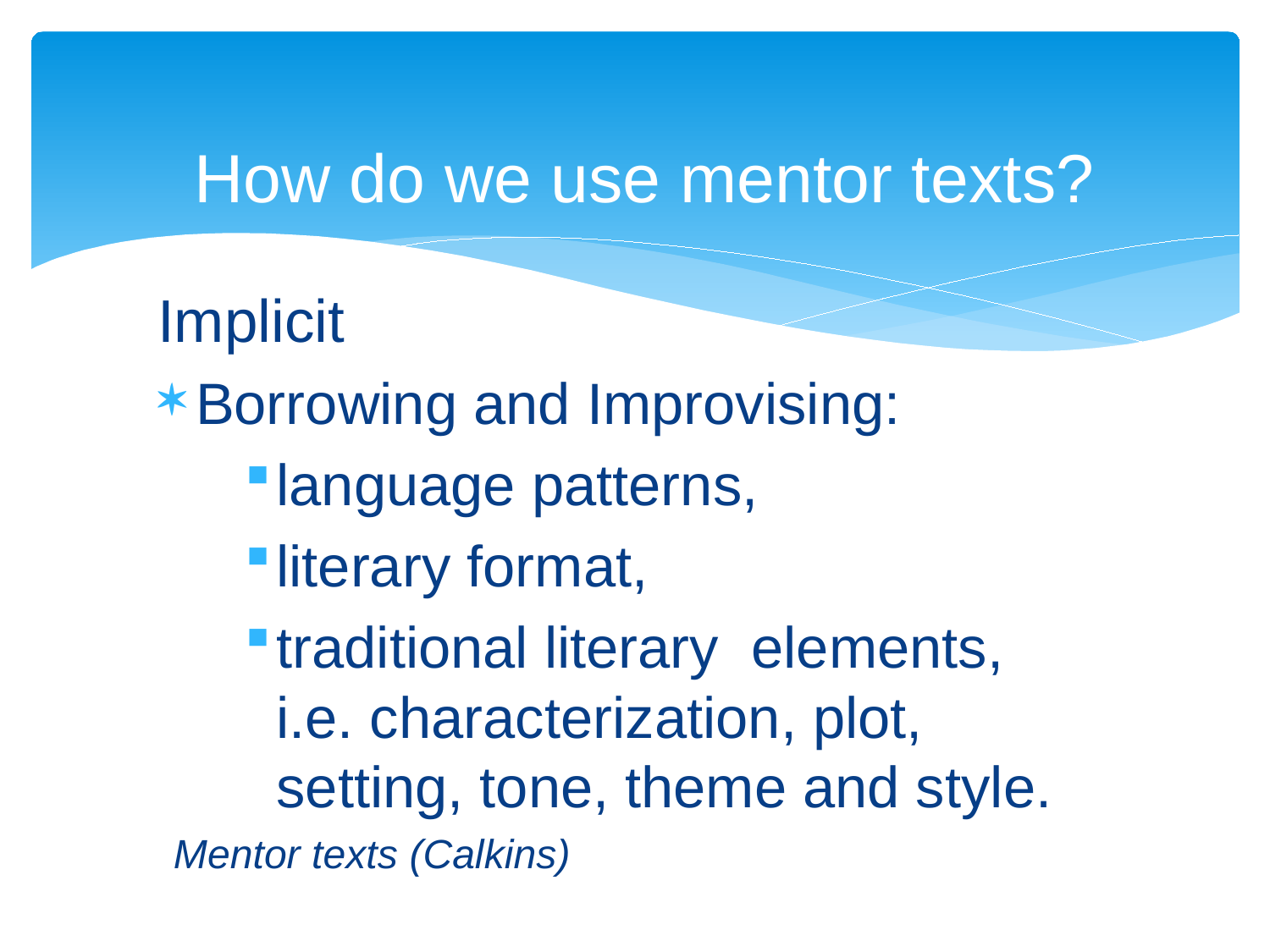

# How do we use mentor texts?
Implicit
Borrowing and Improvising:
language patterns,
literary format,
traditional literary  elements, i.e. characterization, plot, setting, tone, theme and style.
Mentor texts (Calkins)